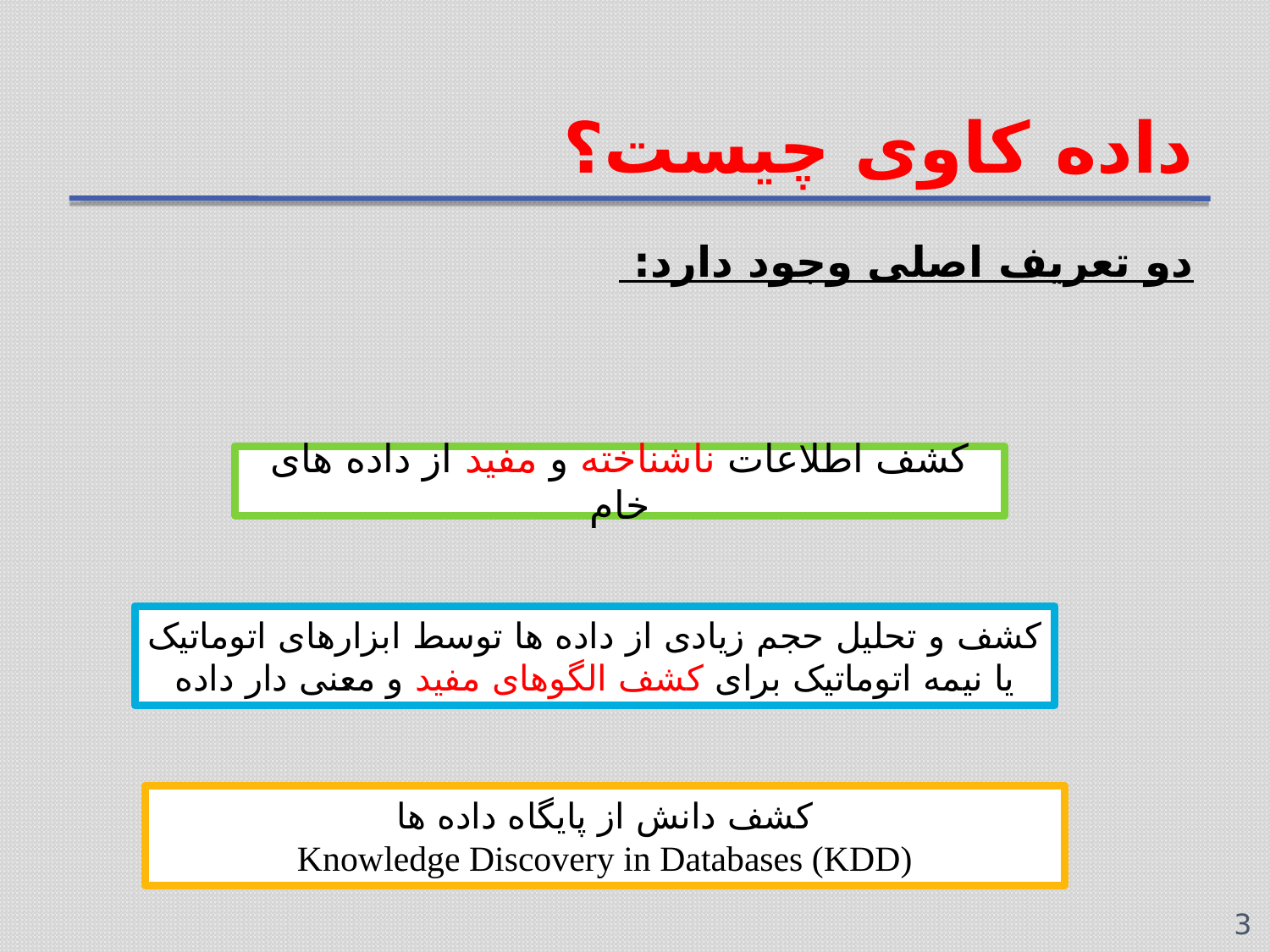

# داده کاوی چیست؟
دو تعریف اصلی وجود دارد:

کشف اطلاعات ناشناخته و مفید از داده های خام
کشف و تحلیل حجم زیادی از داده ها توسط ابزارهای اتوماتیک یا نیمه اتوماتیک برای کشف الگوهای مفید و معنی دار داده
کشف دانش از پایگاه داده ها
Knowledge Discovery in Databases (KDD)
3